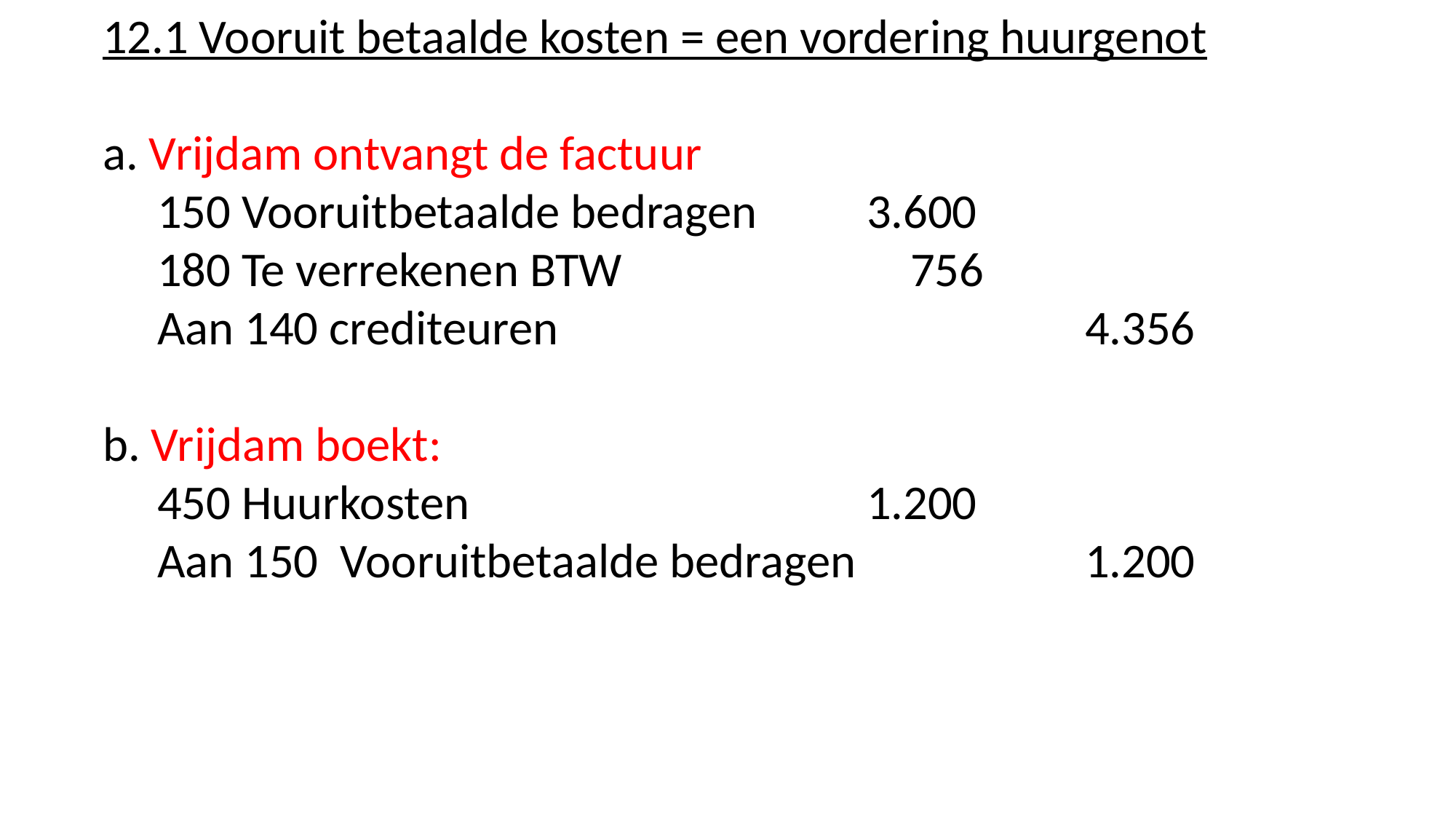

12.1 Vooruit betaalde kosten = een vordering huurgenot

a. Vrijdam ontvangt de factuur
     150 Vooruitbetaalde bedragen      	3.600
     180 Te verrekenen BTW                      	    756
     Aan 140 crediteuren                                         	4.356

b. Vrijdam boekt:
     450 Huurkosten                                	1.200
     Aan 150  Vooruitbetaalde bedragen              	1.200